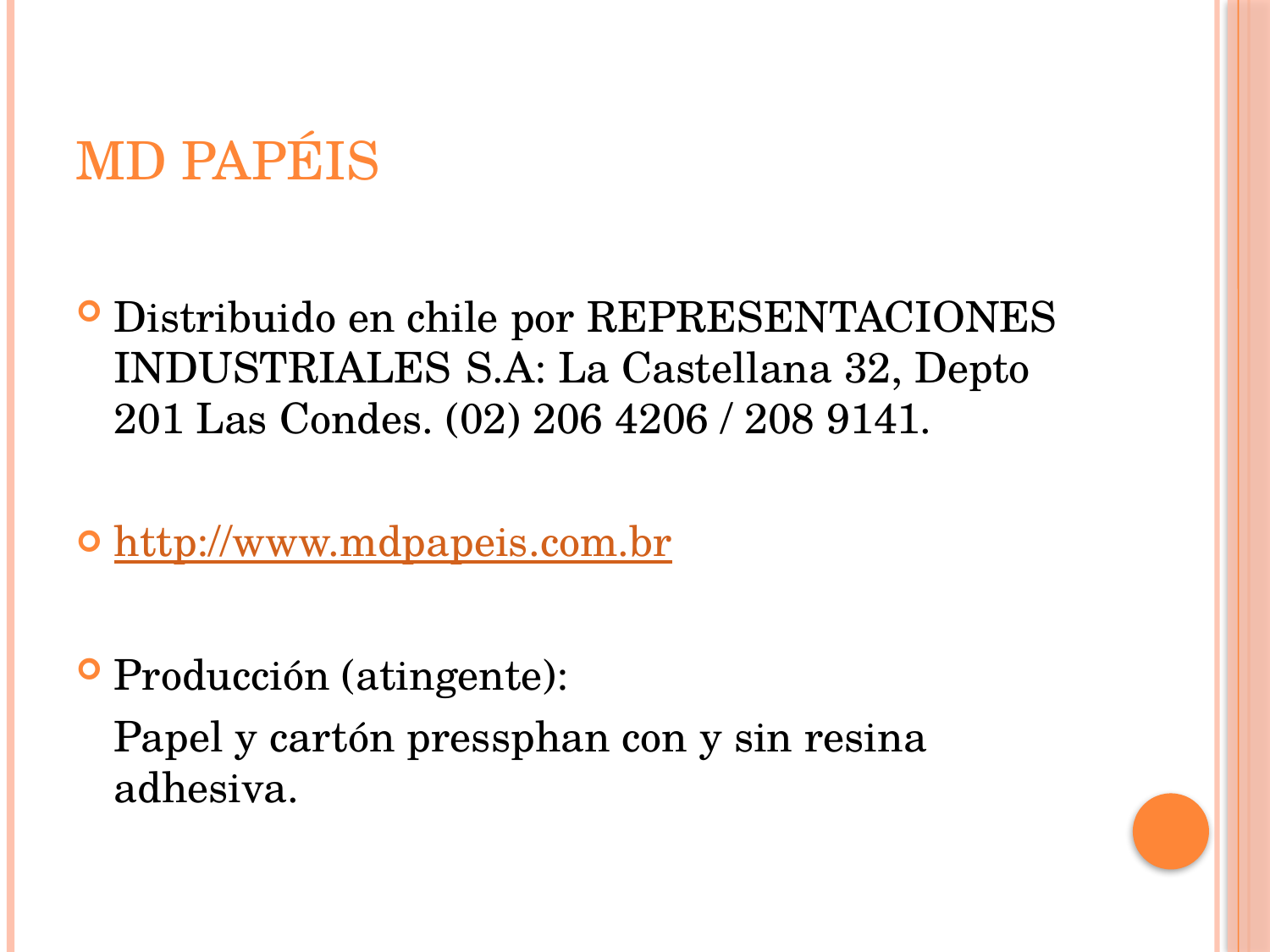

# MD Papéis

Distribuido en chile por REPRESENTACIONES INDUSTRIALES S.A: La Castellana 32, Depto 201 Las Condes. (02) 206 4206 / 208 9141.

http://www.mdpapeis.com.br

Producción (atingente):
	Papel y cartón pressphan con y sin resina adhesiva.